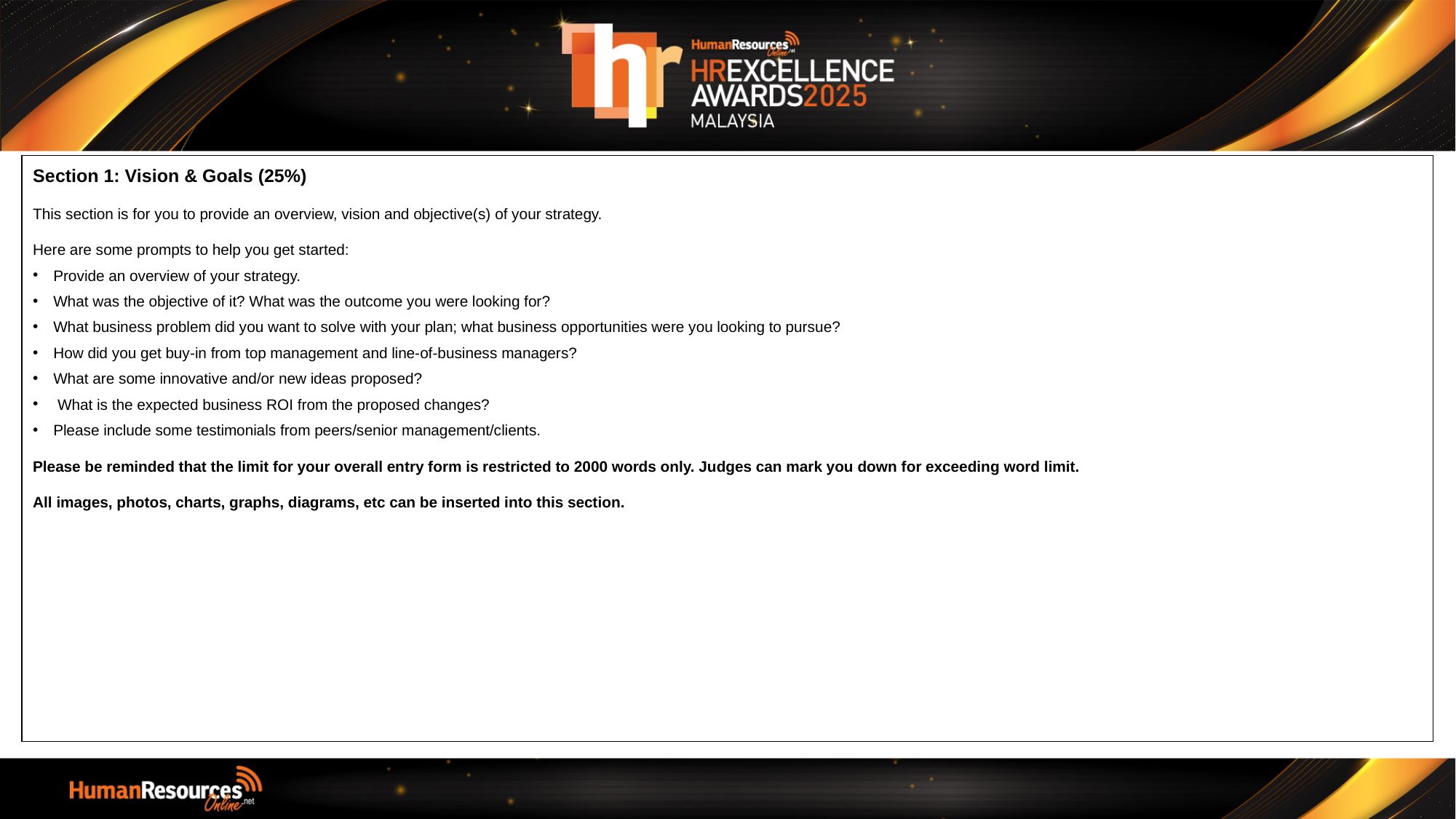

Section 1: Vision & Goals (25%)
This section is for you to provide an overview, vision and objective(s) of your strategy.
Here are some prompts to help you get started:
Provide an overview of your strategy.
What was the objective of it? What was the outcome you were looking for?
What business problem did you want to solve with your plan; what business opportunities were you looking to pursue?
How did you get buy-in from top management and line-of-business managers?
What are some innovative and/or new ideas proposed?
 What is the expected business ROI from the proposed changes?
Please include some testimonials from peers/senior management/clients.
Please be reminded that the limit for your overall entry form is restricted to 2000 words only. Judges can mark you down for exceeding word limit.
All images, photos, charts, graphs, diagrams, etc can be inserted into this section.